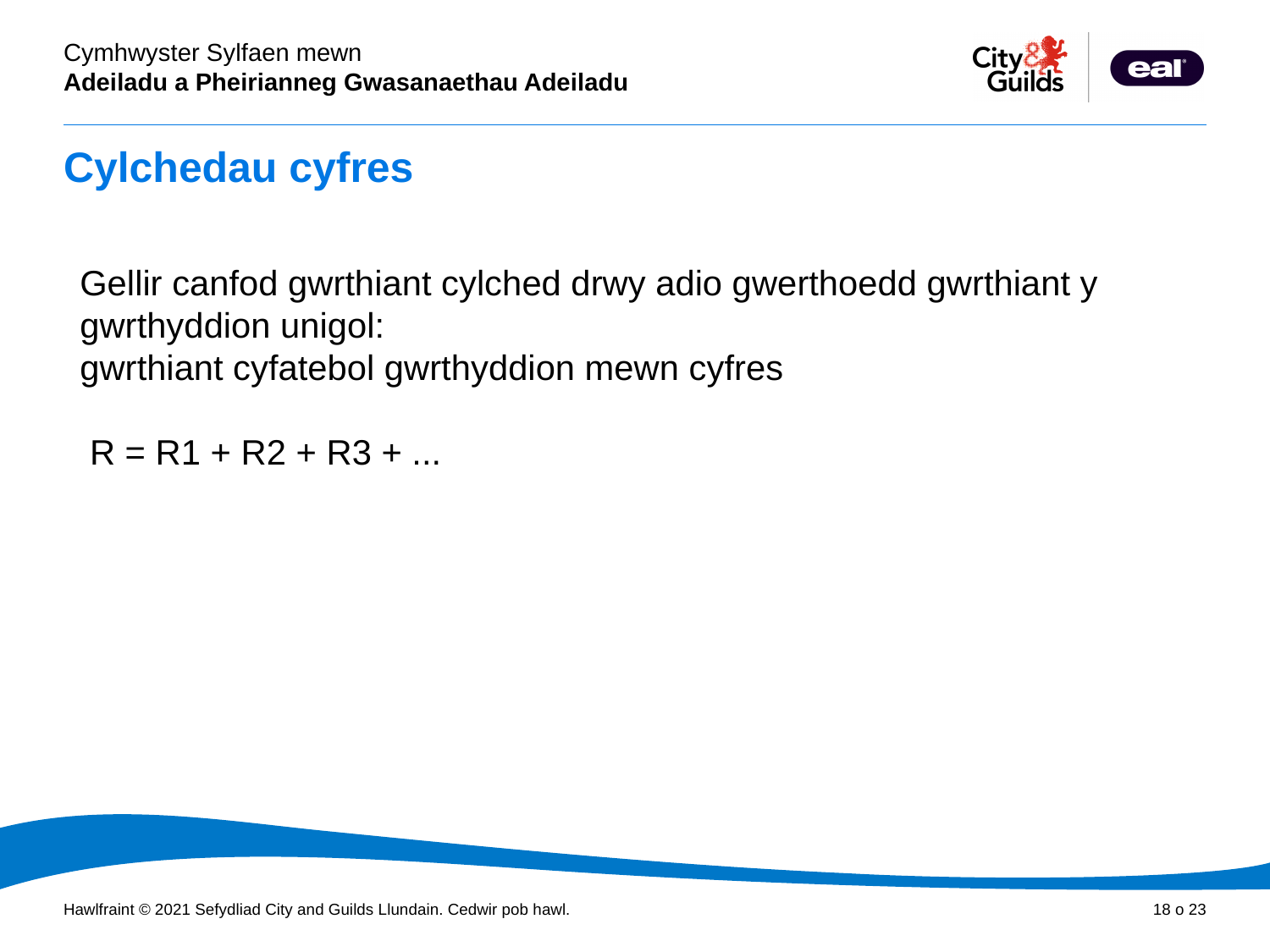

# Cylchedau cyfres
Gellir canfod gwrthiant cylched drwy adio gwerthoedd gwrthiant y gwrthyddion unigol:
gwrthiant cyfatebol gwrthyddion mewn cyfres

 R = R1 + R2 + R3 + ...